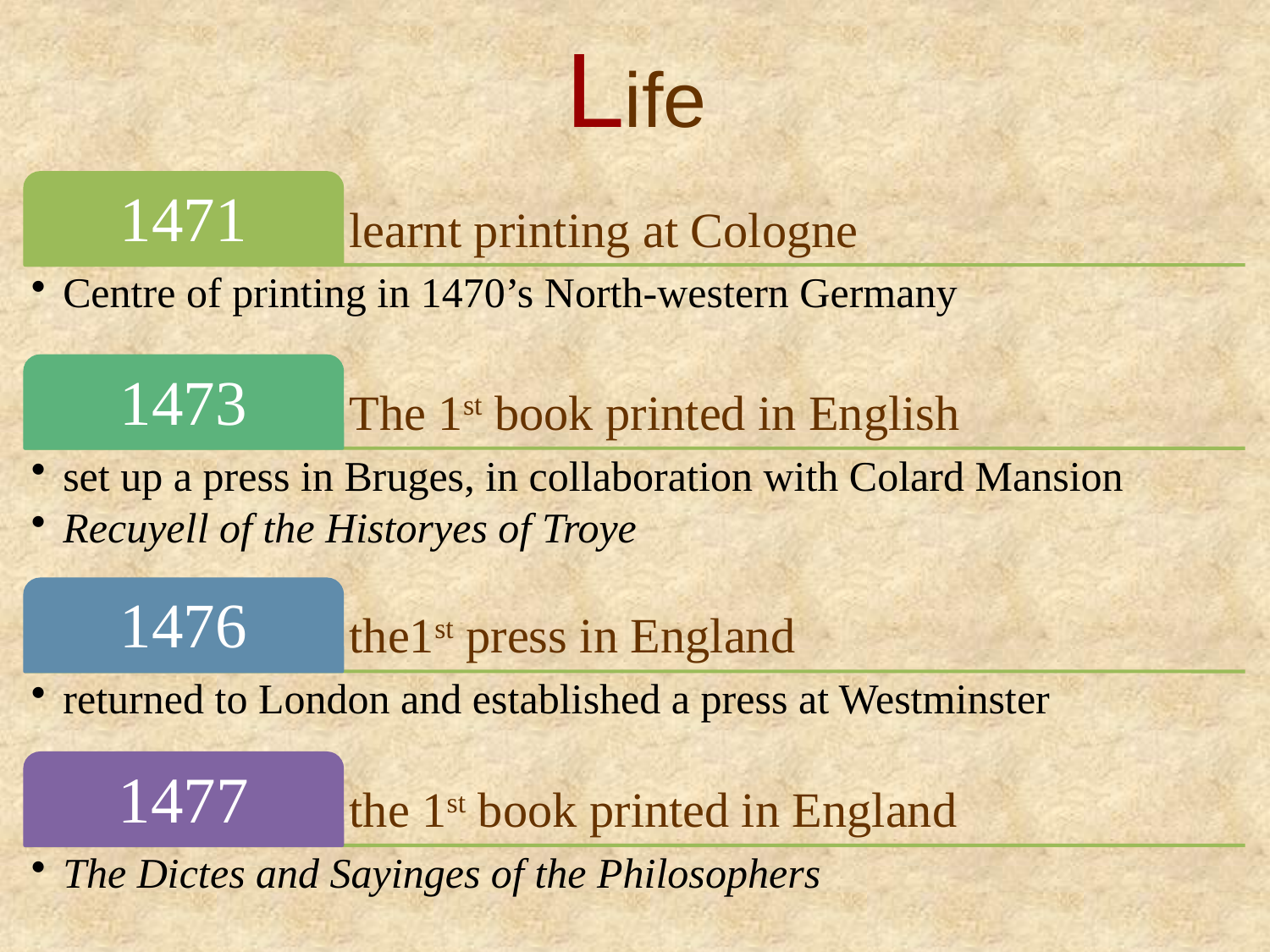

# Life
learnt printing at Cologne
1471
Centre of printing in 1470’s North-western Germany
The 1st book printed in English
1473
set up a press in Bruges, in collaboration with Colard Mansion
Recuyell of the Historyes of Troye
the1st press in England
1476
returned to London and established a press at Westminster
the 1st book printed in England
1477
The Dictes and Sayinges of the Philosophers